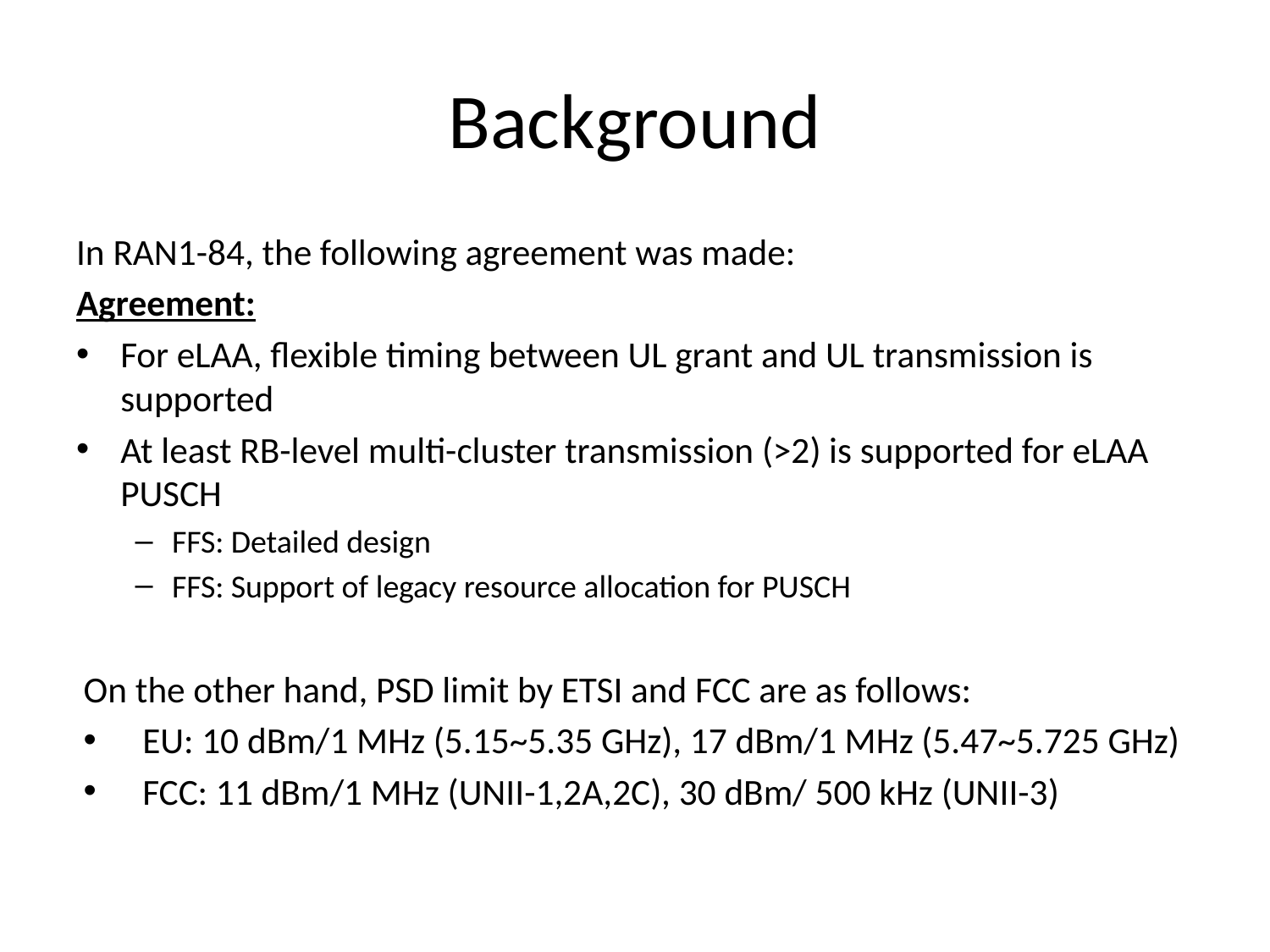

# Background
In RAN1-84, the following agreement was made:
Agreement:
For eLAA, flexible timing between UL grant and UL transmission is supported
At least RB-level multi-cluster transmission (>2) is supported for eLAA PUSCH
FFS: Detailed design
FFS: Support of legacy resource allocation for PUSCH

On the other hand, PSD limit by ETSI and FCC are as follows:
EU: 10 dBm/1 MHz (5.15~5.35 GHz), 17 dBm/1 MHz (5.47~5.725 GHz)
FCC: 11 dBm/1 MHz (UNII-1,2A,2C), 30 dBm/ 500 kHz (UNII-3)